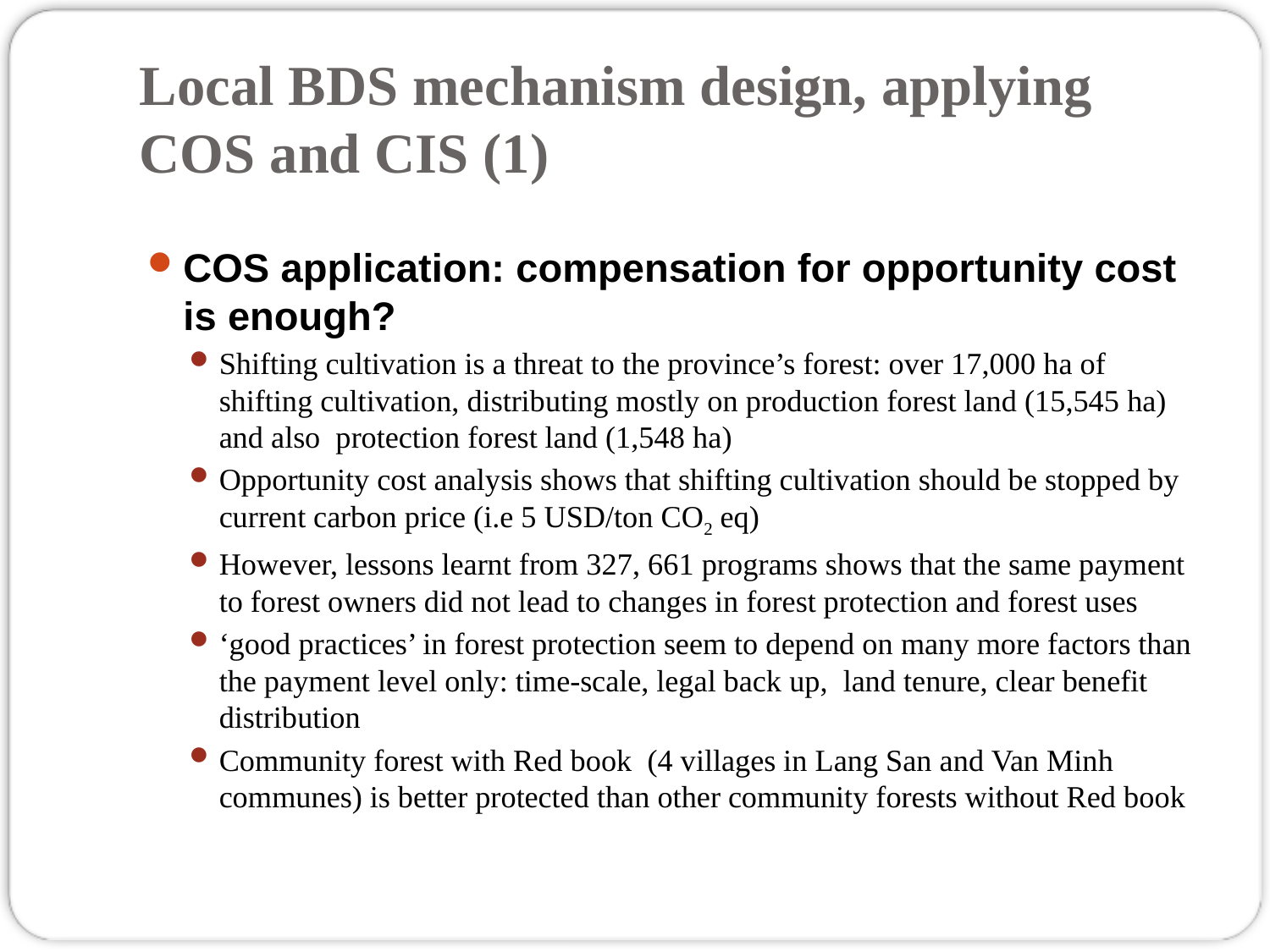

# Local BDS mechanism design, applying  COS and CIS (1)
COS application: compensation for opportunity cost is enough?
Shifting cultivation is a threat to the province’s forest: over 17,000 ha of shifting cultivation, distributing mostly on production forest land (15,545 ha) and also  protection forest land (1,548 ha)
Opportunity cost analysis shows that shifting cultivation should be stopped by current carbon price (i.e 5 USD/ton CO2 eq)
However, lessons learnt from 327, 661 programs shows that the same payment to forest owners did not lead to changes in forest protection and forest uses
‘good practices’ in forest protection seem to depend on many more factors than the payment level only: time-scale, legal back up,  land tenure, clear benefit distribution
Community forest with Red book  (4 villages in Lang San and Van Minh communes) is better protected than other community forests without Red book